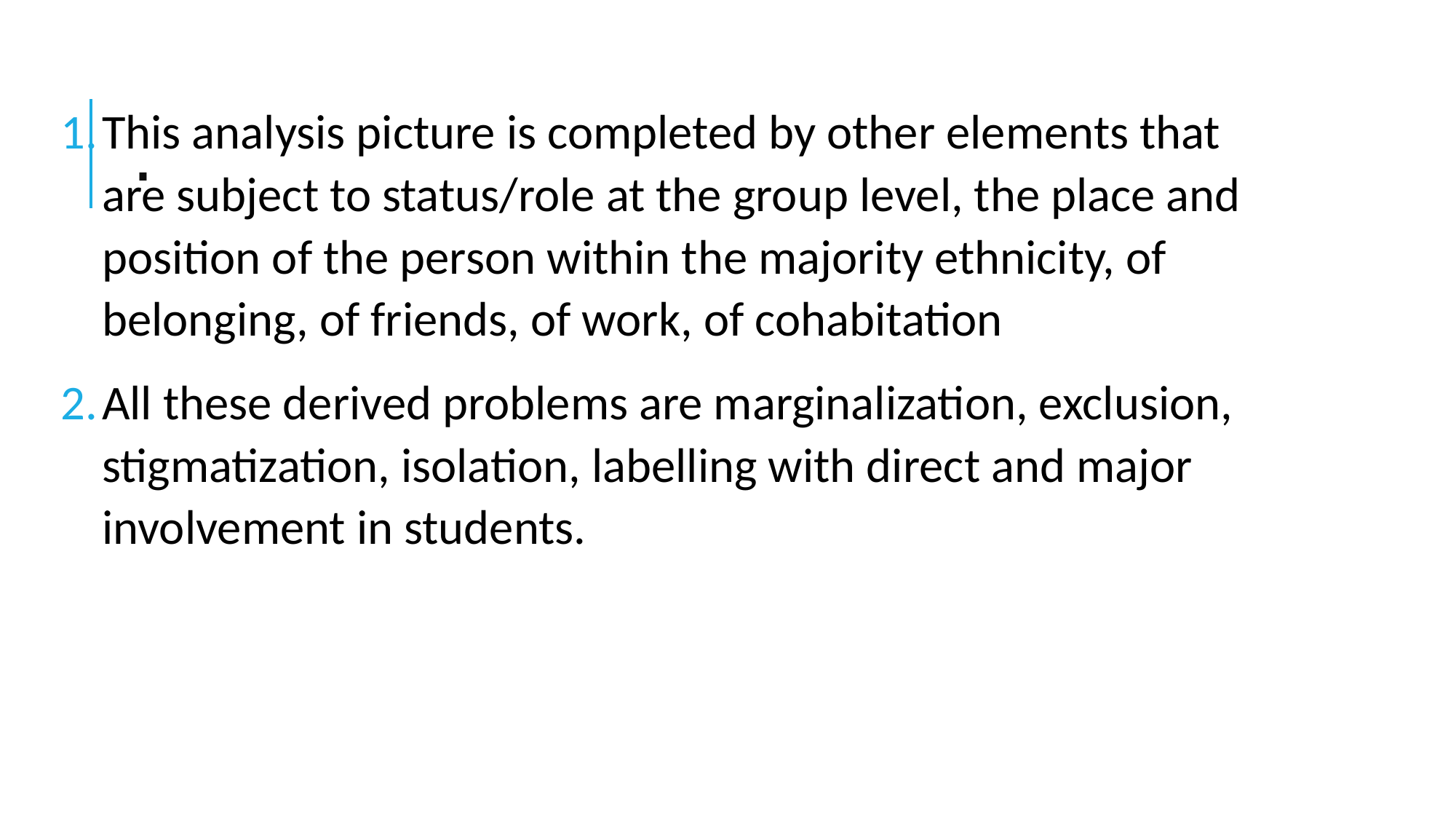

# .
This analysis picture is completed by other elements that are subject to status/role at the group level, the place and position of the person within the majority ethnicity, of belonging, of friends, of work, of cohabitation
All these derived problems are marginalization, exclusion, stigmatization, isolation, labelling with direct and major involvement in students.